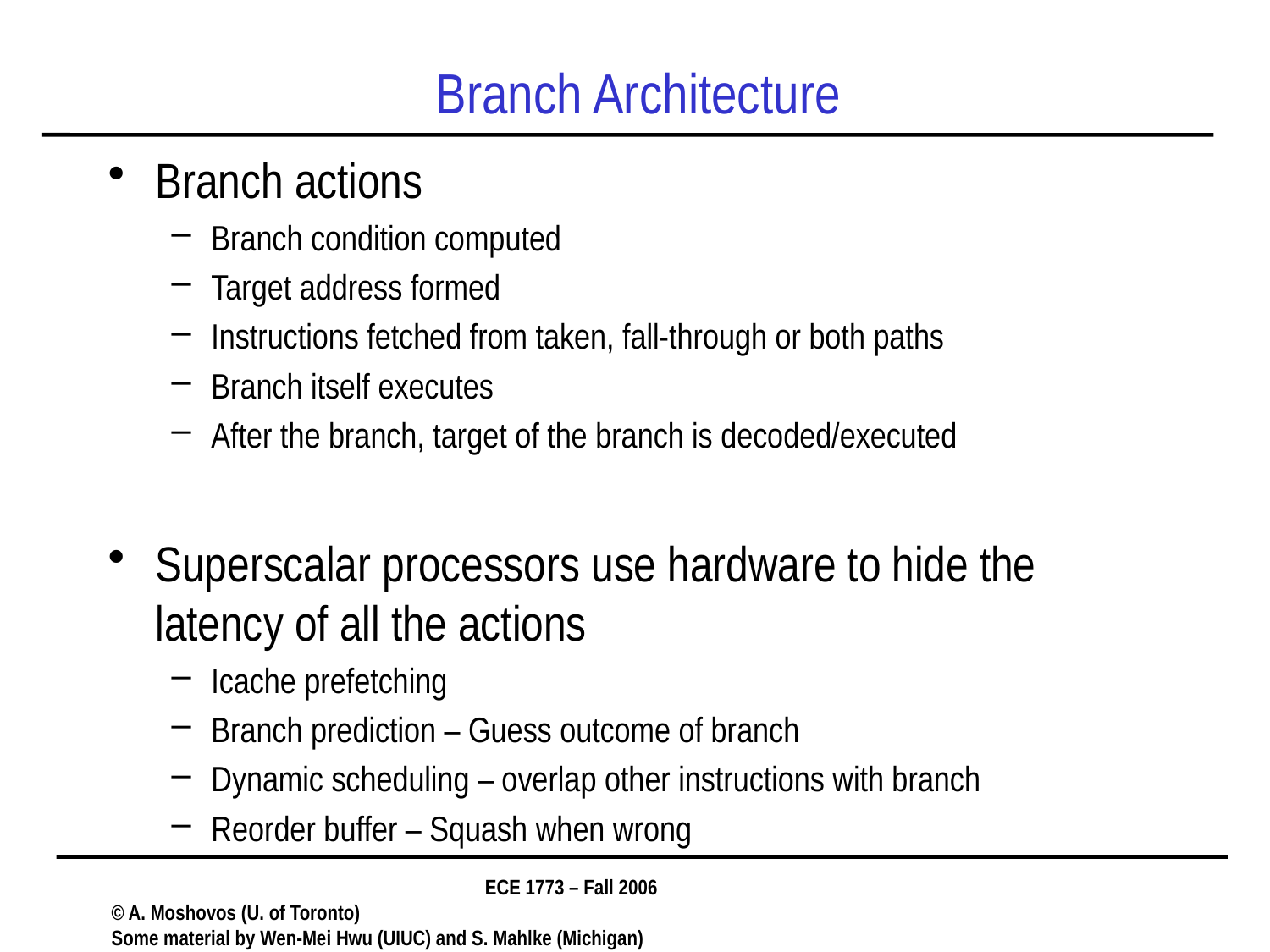

# Branch Architecture
Branch actions
Branch condition computed
Target address formed
Instructions fetched from taken, fall-through or both paths
Branch itself executes
After the branch, target of the branch is decoded/executed

Superscalar processors use hardware to hide the latency of all the actions
Icache prefetching
Branch prediction – Guess outcome of branch
Dynamic scheduling – overlap other instructions with branch
Reorder buffer – Squash when wrong

ECE 1773 – Fall 2006
© A. Moshovos (U. of Toronto)
Some material by Wen-Mei Hwu (UIUC) and S. Mahlke (Michigan)